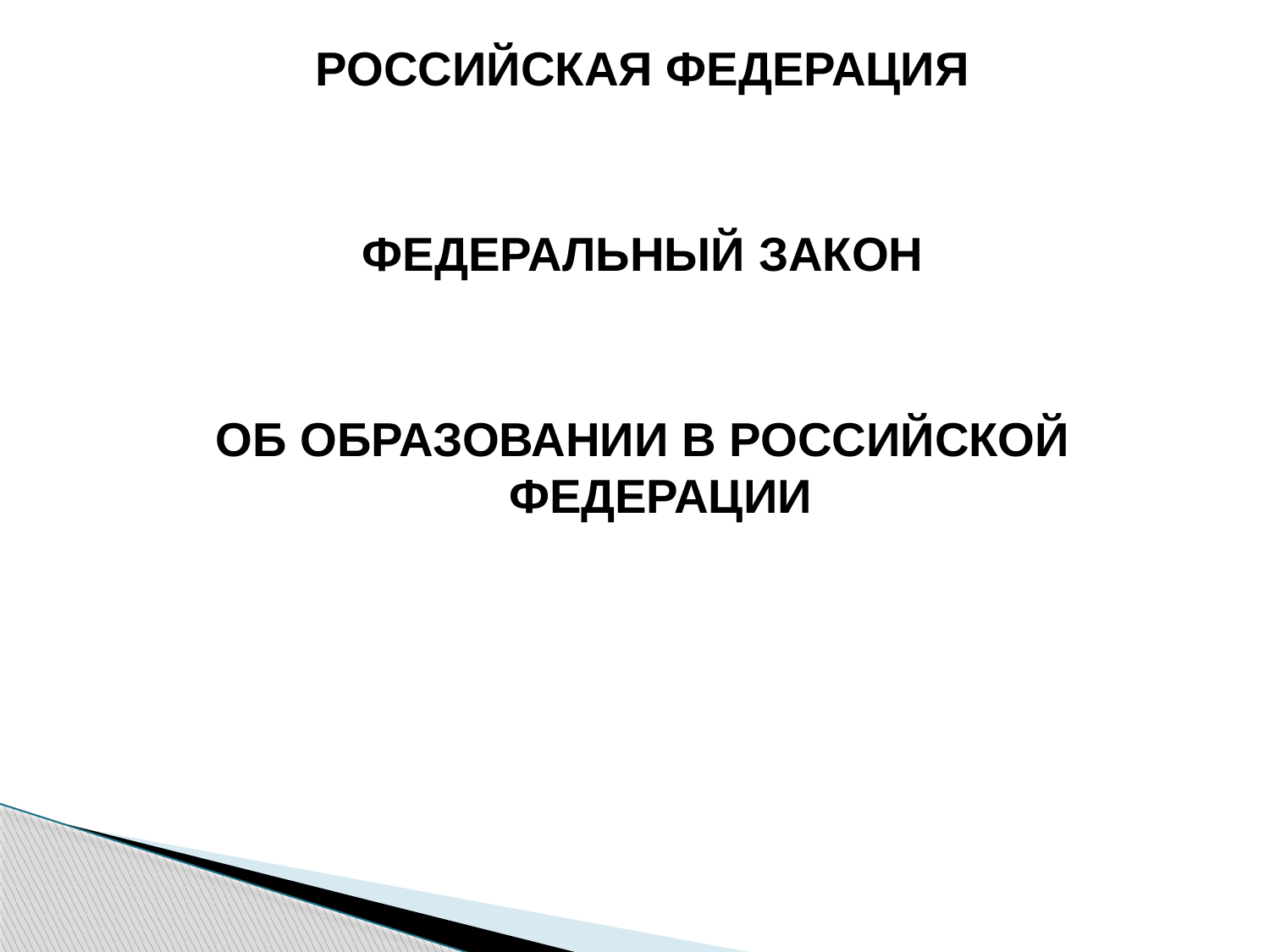

РОССИЙСКАЯ ФЕДЕРАЦИЯ

ФЕДЕРАЛЬНЫЙ ЗАКОН

ОБ ОБРАЗОВАНИИ В РОССИЙСКОЙ ФЕДЕРАЦИИ